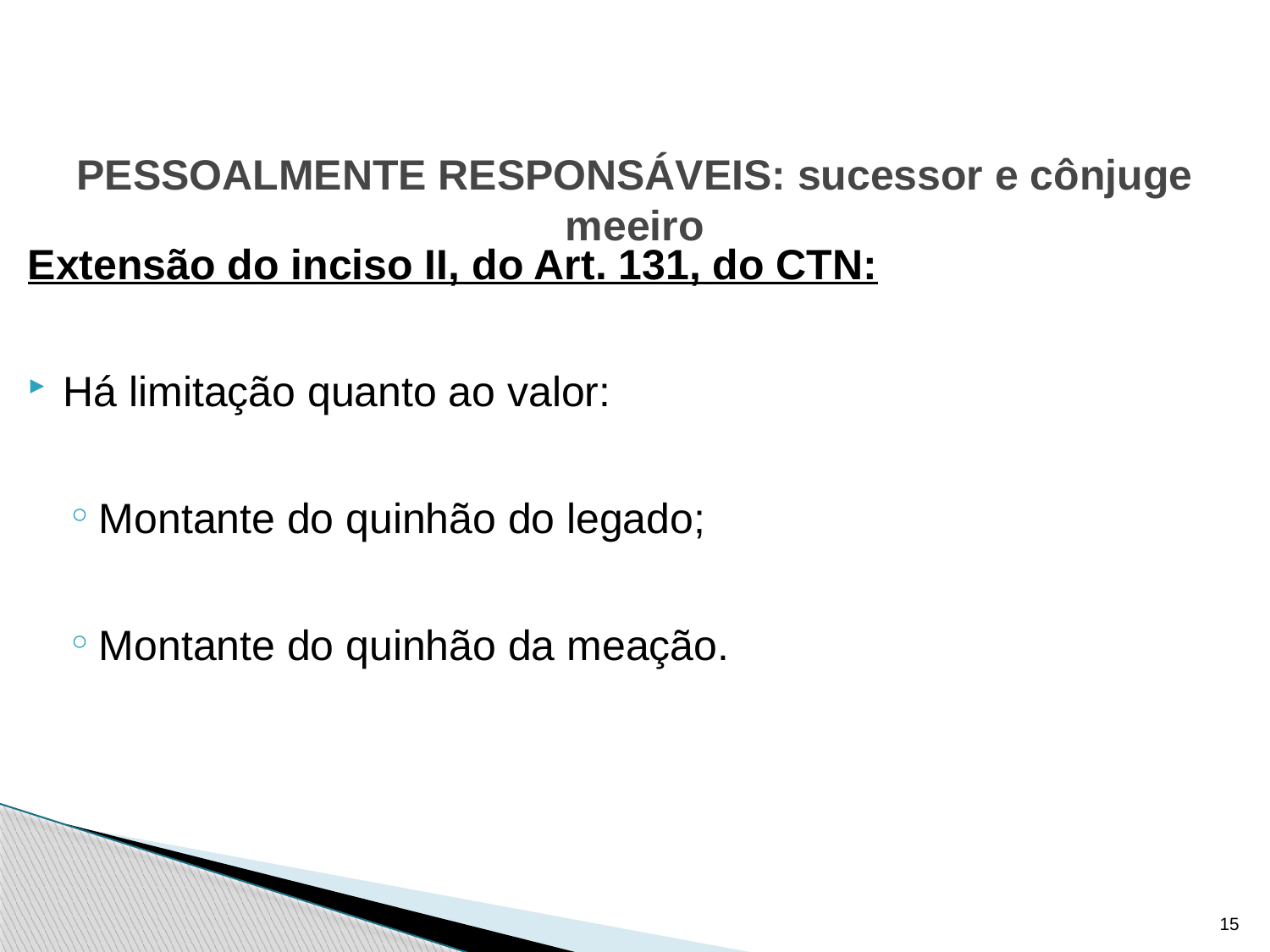

# PESSOALMENTE RESPONSÁVEIS: sucessor e cônjuge meeiro
Extensão do inciso II, do Art. 131, do CTN:
Há limitação quanto ao valor:
Montante do quinhão do legado;
Montante do quinhão da meação.

15